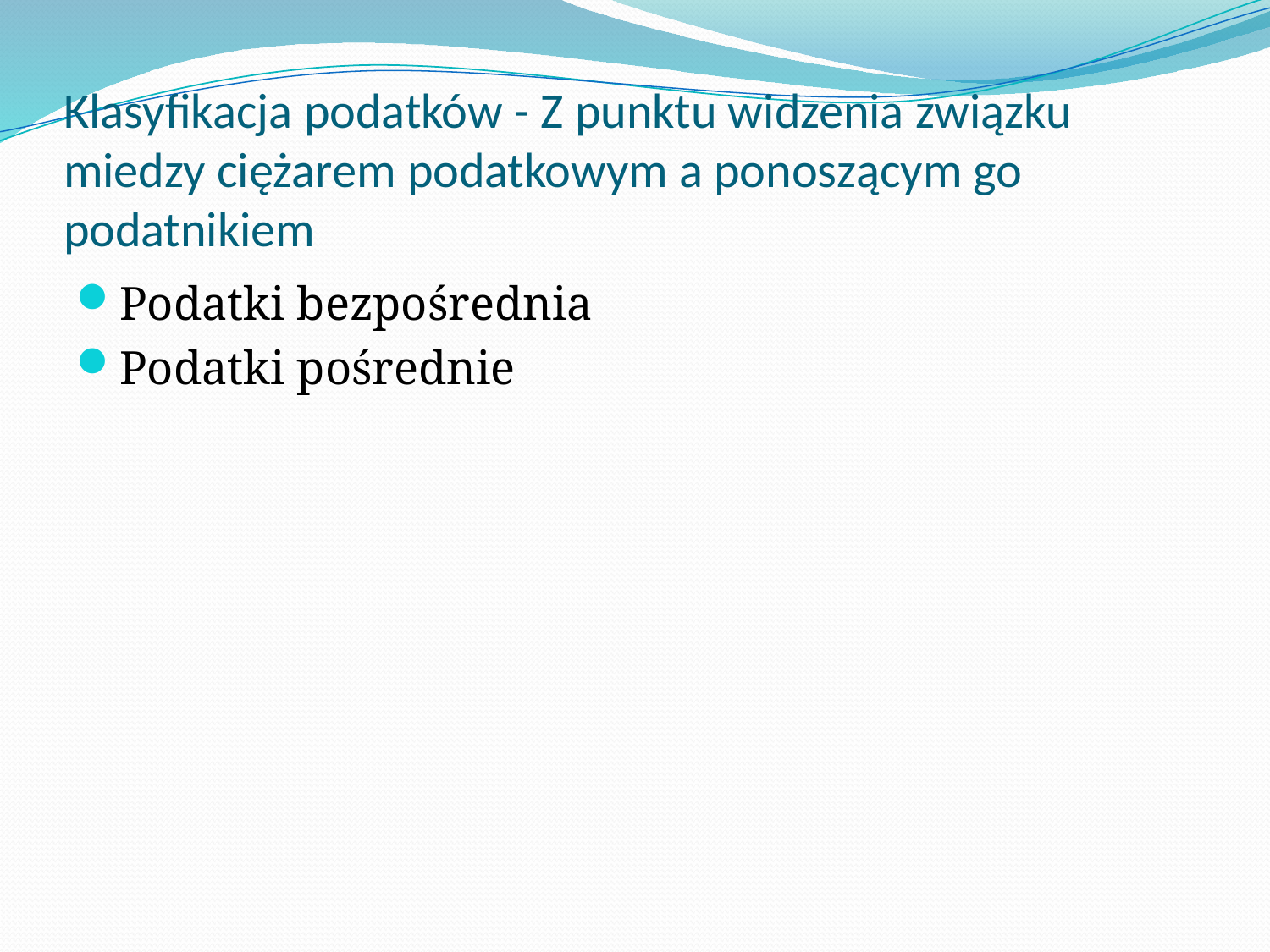

# Klasyfikacja podatków - Z punktu widzenia związku miedzy ciężarem podatkowym a ponoszącym go podatnikiem
Podatki bezpośrednia
Podatki pośrednie